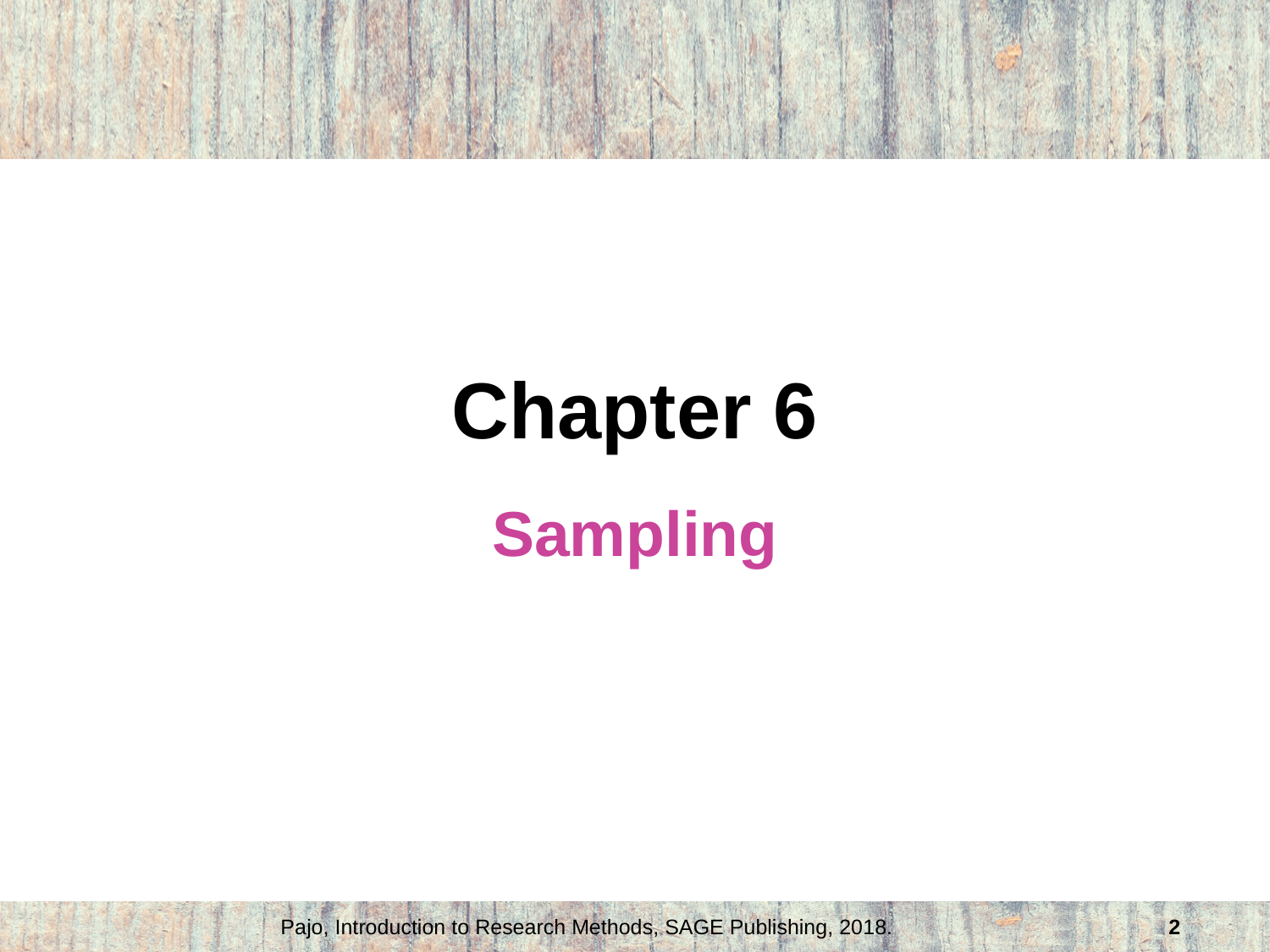

# Chapter 6
Sampling
Pajo, Introduction to Research Methods, SAGE Publishing, 2018.
2